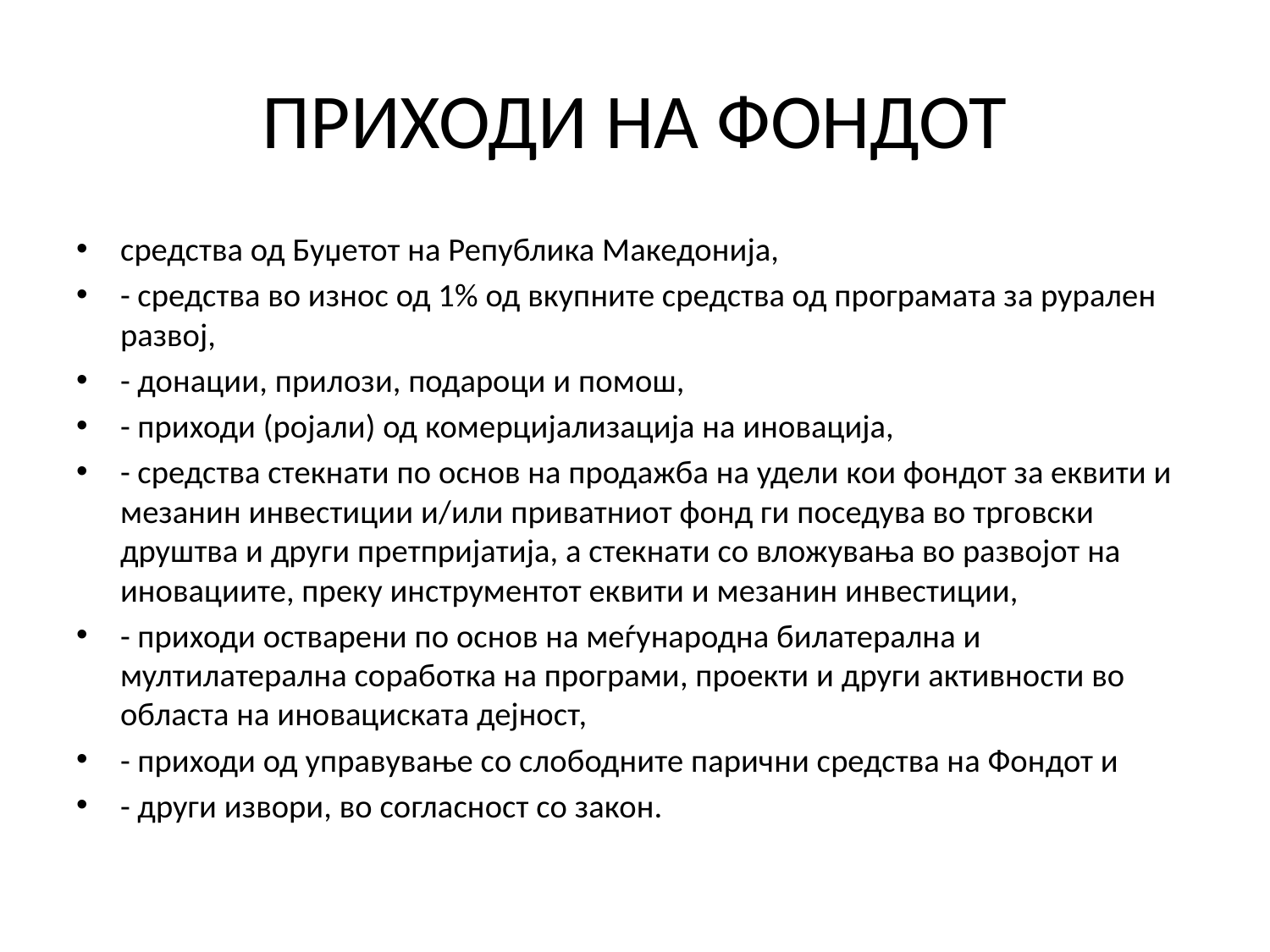

# ПРИХОДИ НА ФОНДОТ
средства од Буџетот на Република Македонија,
- средства во износ од 1% од вкупните средства од програмата за рурален развој,
- донации, прилози, подароци и помош,
- приходи (ројали) од комерцијализација на иновација,
- средства стекнати по основ на продажба на удели кои фондот за еквити и мезанин инвестиции и/или приватниот фонд ги поседува во трговски друштва и други претпријатија, а стекнати со вложувања во развојот на иновациите, преку инструментот еквити и мезанин инвестиции,
- приходи остварени по основ на меѓународна билатерална и мултилатерална соработка на програми, проекти и други активности во областа на иновациската дејност,
- приходи од управување со слободните парични средства на Фондот и
- други извори, во согласност со закон.